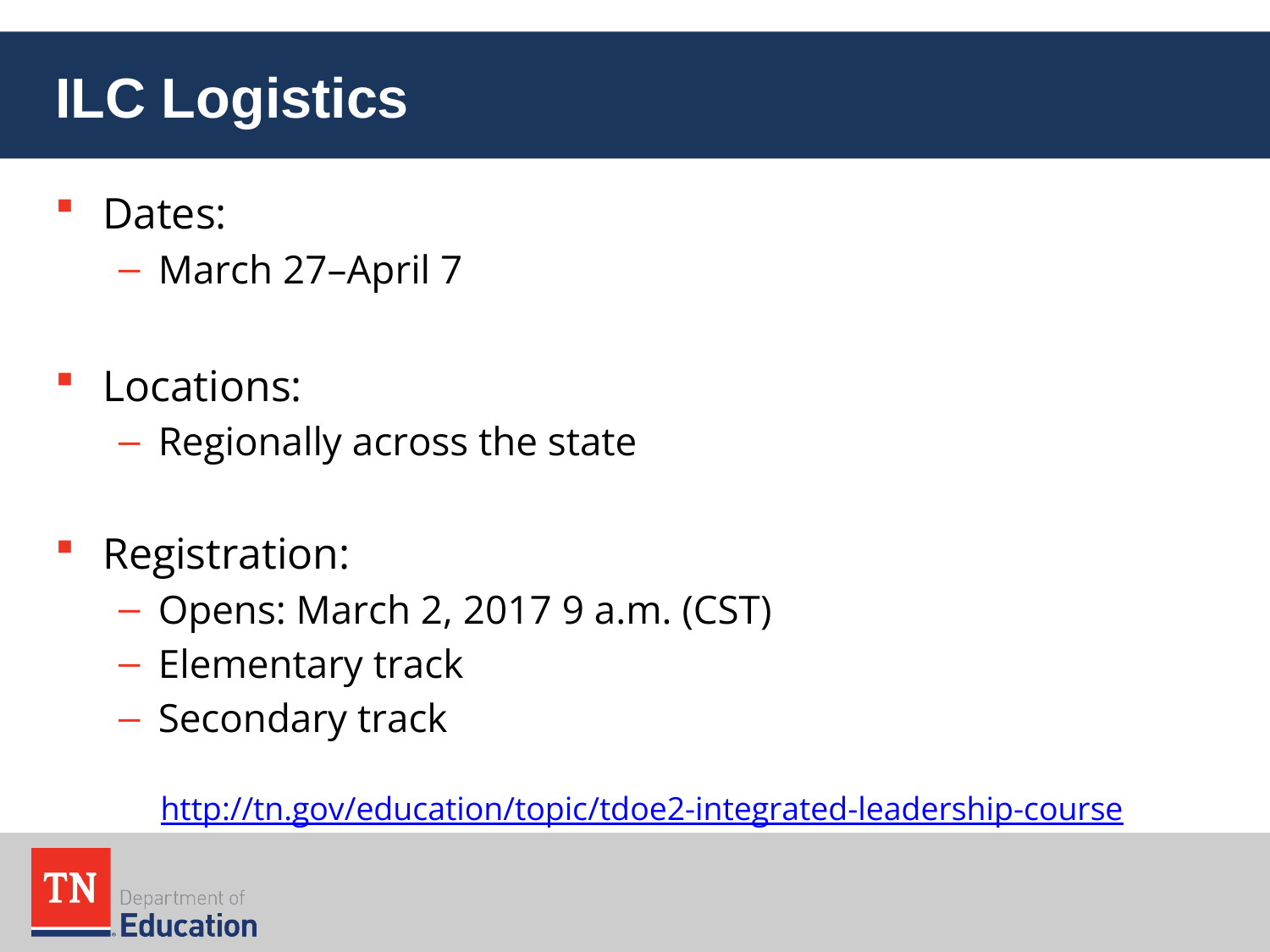

# ILC Logistics
Dates:
March 27–April 7

Locations:
Regionally across the state

Registration:
Opens: March 2, 2017 9 a.m. (CST)
Elementary track
Secondary track
http://tn.gov/education/topic/tdoe2-integrated-leadership-course